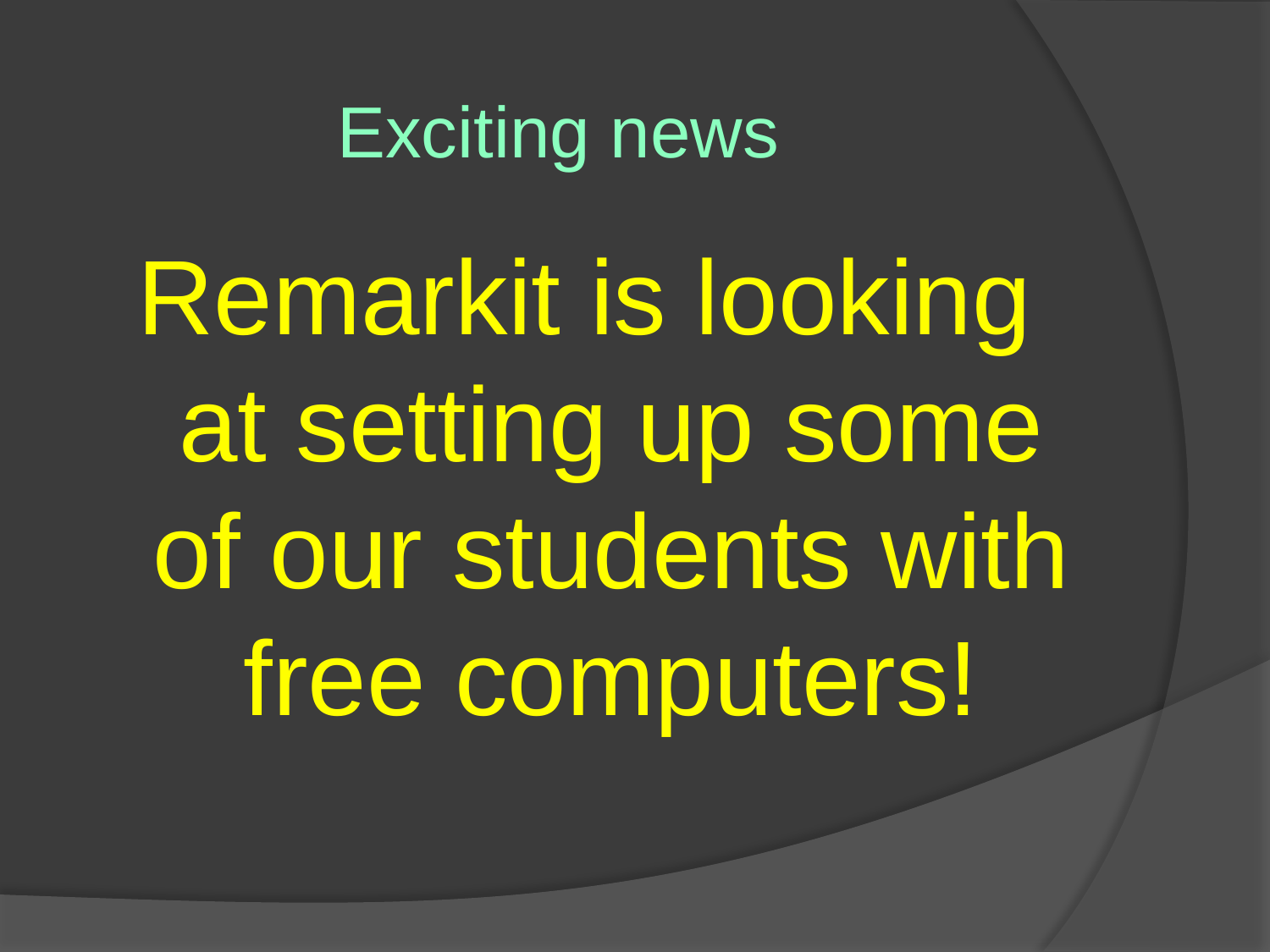

# Exciting news
Remarkit is looking at setting up some of our students with free computers!